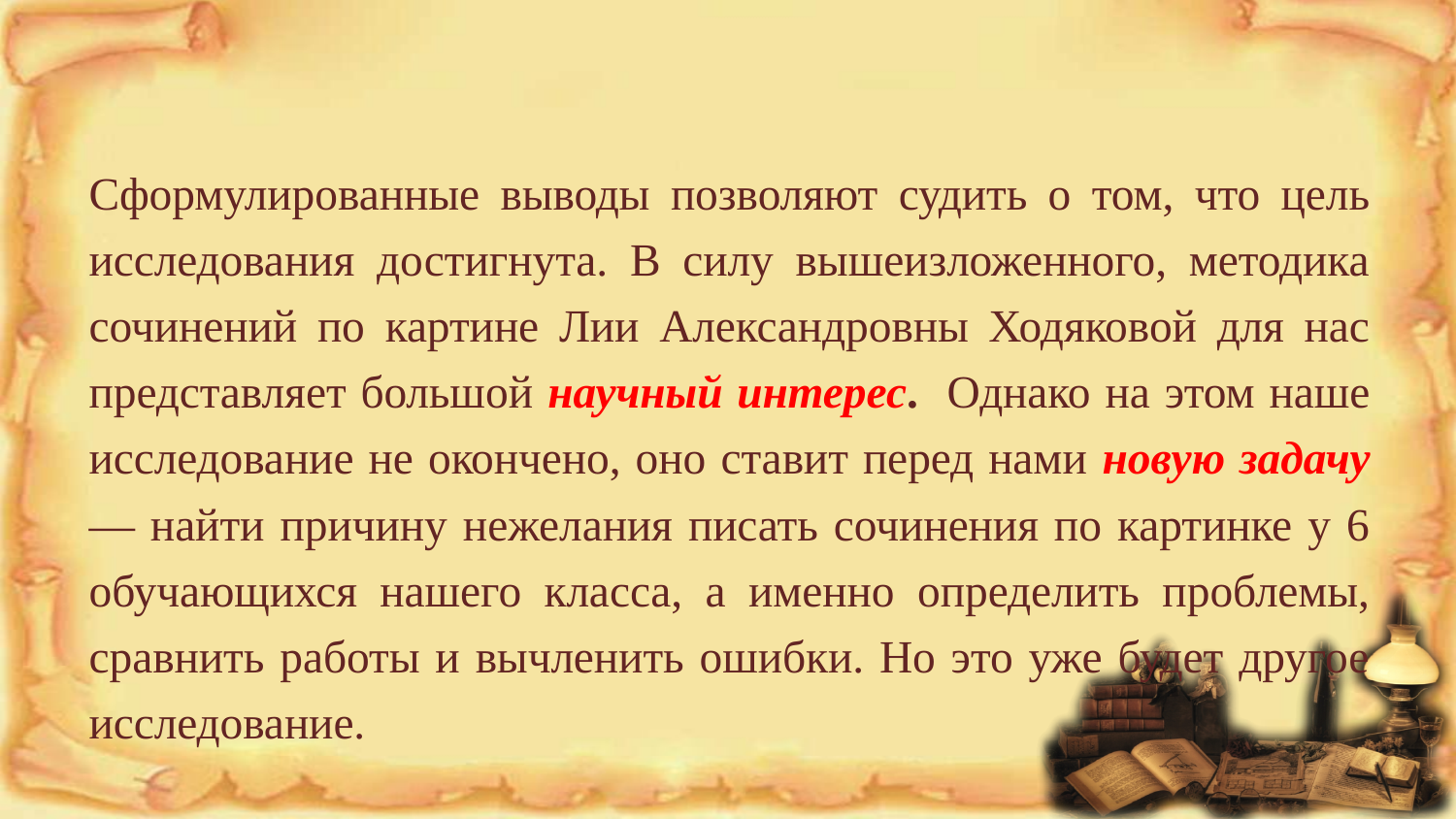

#
Сформулированные выводы позволяют судить о том, что цель исследования достигнута. В силу вышеизложенного, методика сочинений по картине Лии Александровны Ходяковой для нас представляет большой научный интерес.  Однако на этом наше исследование не окончено, оно ставит перед нами новую задачу — найти причину нежелания писать сочинения по картинке у 6 обучающихся нашего класса, а именно определить проблемы, сравнить работы и вычленить ошибки. Но это уже будет другое исследование.